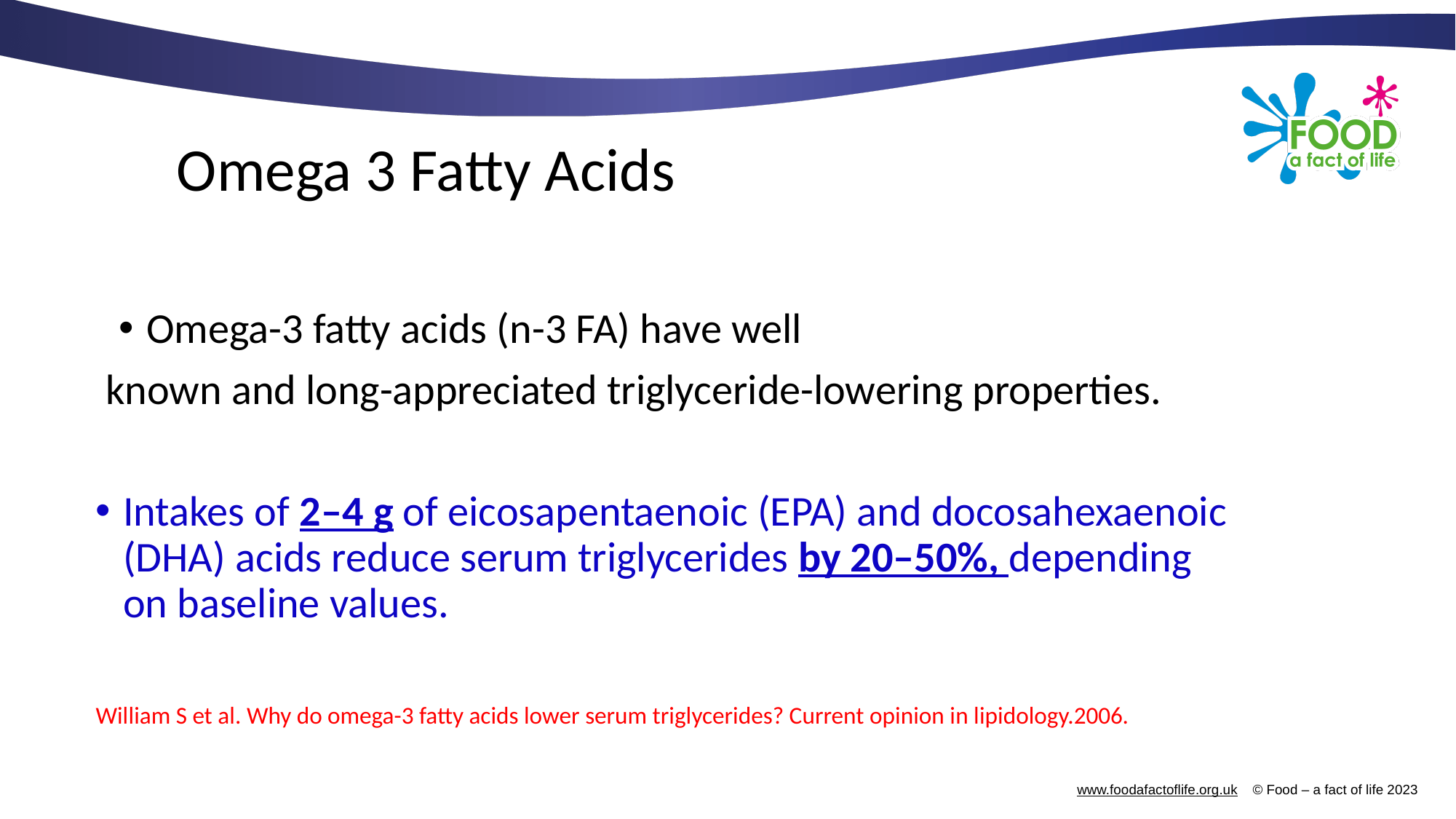

# Omega 3 Fatty Acids
Omega-3 fatty acids (n-3 FA) have well
known and long-appreciated triglyceride-lowering properties.

Intakes of 2–4 g of eicosapentaenoic (EPA) and docosahexaenoic (DHA) acids reduce serum triglycerides by 20–50%, depending on baseline values.

William S et al. Why do omega-3 fatty acids lower serum triglycerides? Current opinion in lipidology.2006.